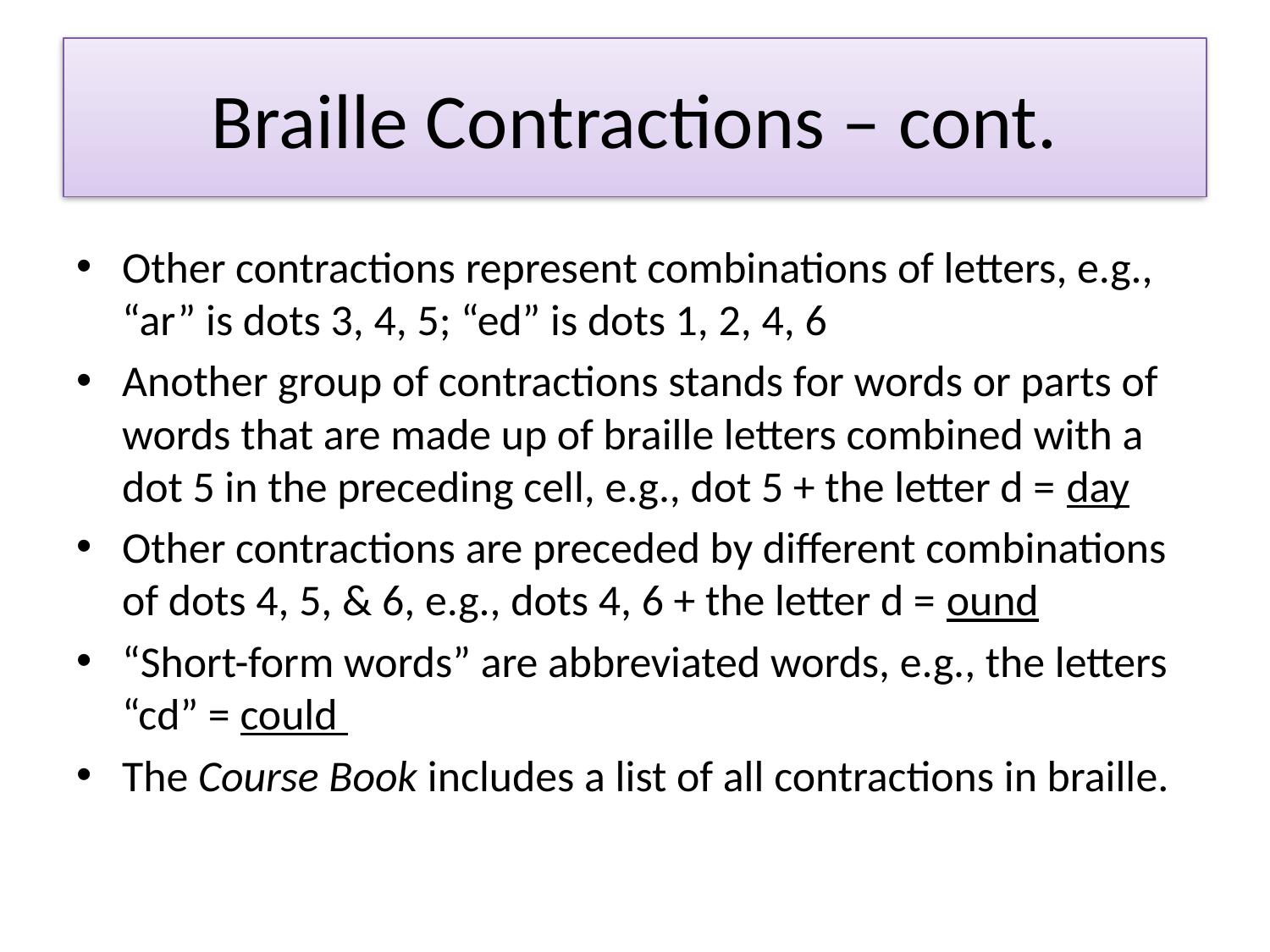

# Braille Contractions – cont.
Other contractions represent combinations of letters, e.g., “ar” is dots 3, 4, 5; “ed” is dots 1, 2, 4, 6
Another group of contractions stands for words or parts of words that are made up of braille letters combined with a dot 5 in the preceding cell, e.g., dot 5 + the letter d = day
Other contractions are preceded by different combinations of dots 4, 5, & 6, e.g., dots 4, 6 + the letter d = ound
“Short-form words” are abbreviated words, e.g., the letters “cd” = could
The Course Book includes a list of all contractions in braille.